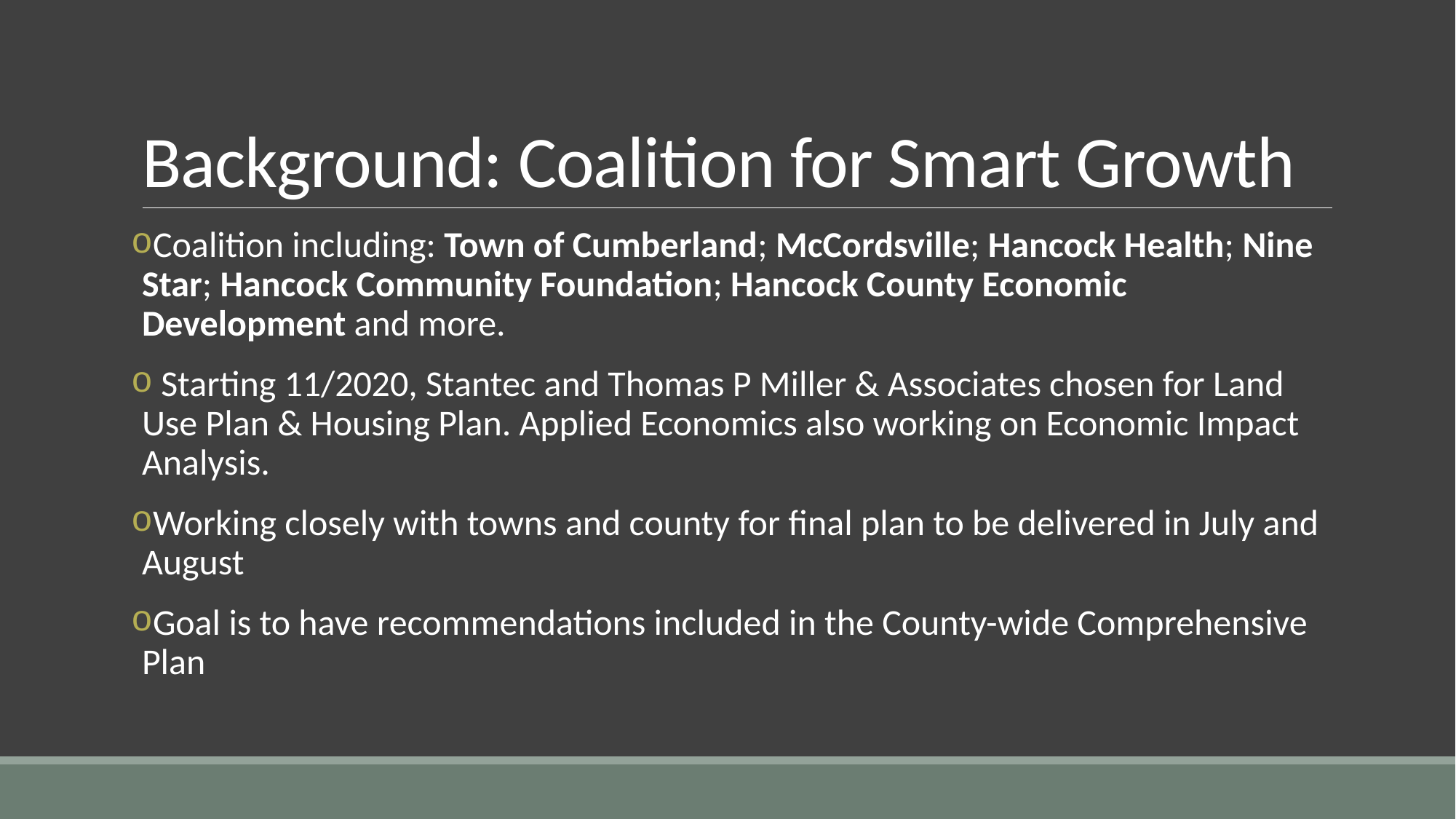

# Background: Coalition for Smart Growth
Coalition including: Town of Cumberland; McCordsville; Hancock Health; Nine Star; Hancock Community Foundation; Hancock County Economic Development and more.
 Starting 11/2020, Stantec and Thomas P Miller & Associates chosen for Land Use Plan & Housing Plan. Applied Economics also working on Economic Impact Analysis.
Working closely with towns and county for final plan to be delivered in July and August
Goal is to have recommendations included in the County-wide Comprehensive Plan